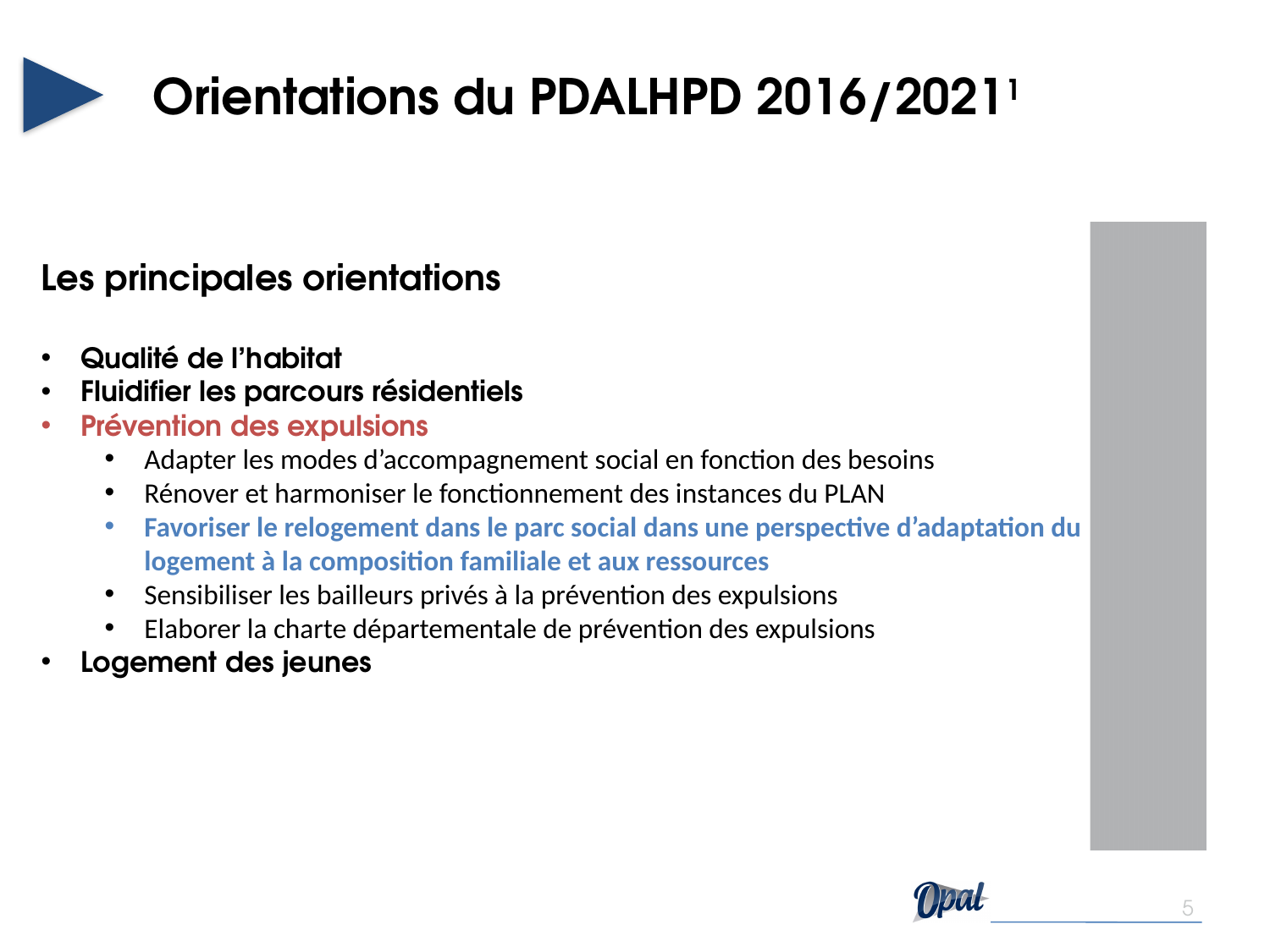

# Orientations du PDALHPD 2016/20211
Les principales orientations

Qualité de l’habitat
Fluidifier les parcours résidentiels
Prévention des expulsions
Adapter les modes d’accompagnement social en fonction des besoins
Rénover et harmoniser le fonctionnement des instances du PLAN
Favoriser le relogement dans le parc social dans une perspective d’adaptation du logement à la composition familiale et aux ressources
Sensibiliser les bailleurs privés à la prévention des expulsions
Elaborer la charte départementale de prévention des expulsions
Logement des jeunes

5